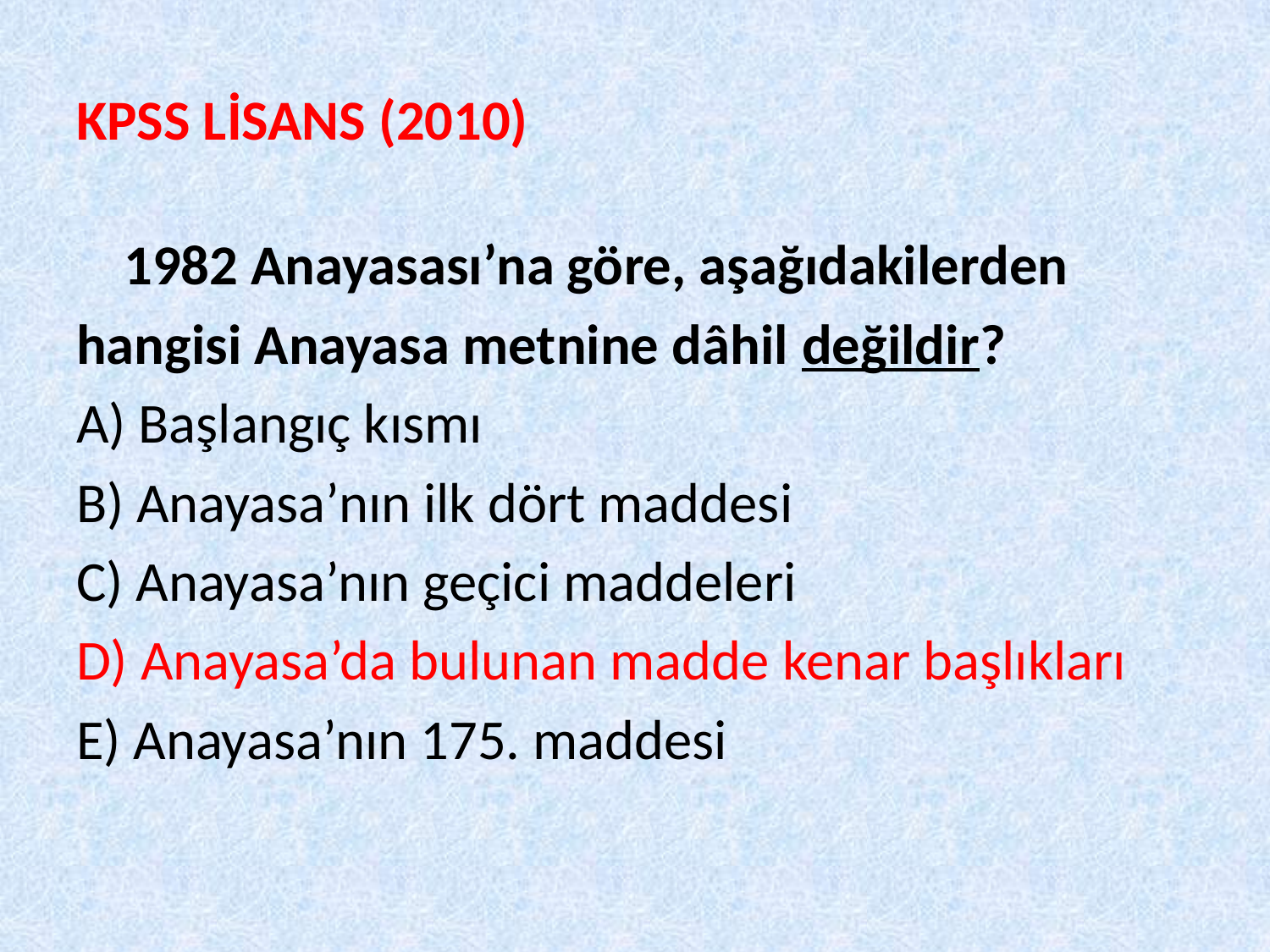

# KPSS LİSANS (2010)
	1982 Anayasası’na göre, aşağıdakilerden
hangisi Anayasa metnine dâhil değildir?
A) Başlangıç kısmı
B) Anayasa’nın ilk dört maddesi
C) Anayasa’nın geçici maddeleri
D) Anayasa’da bulunan madde kenar başlıkları
E) Anayasa’nın 175. maddesi